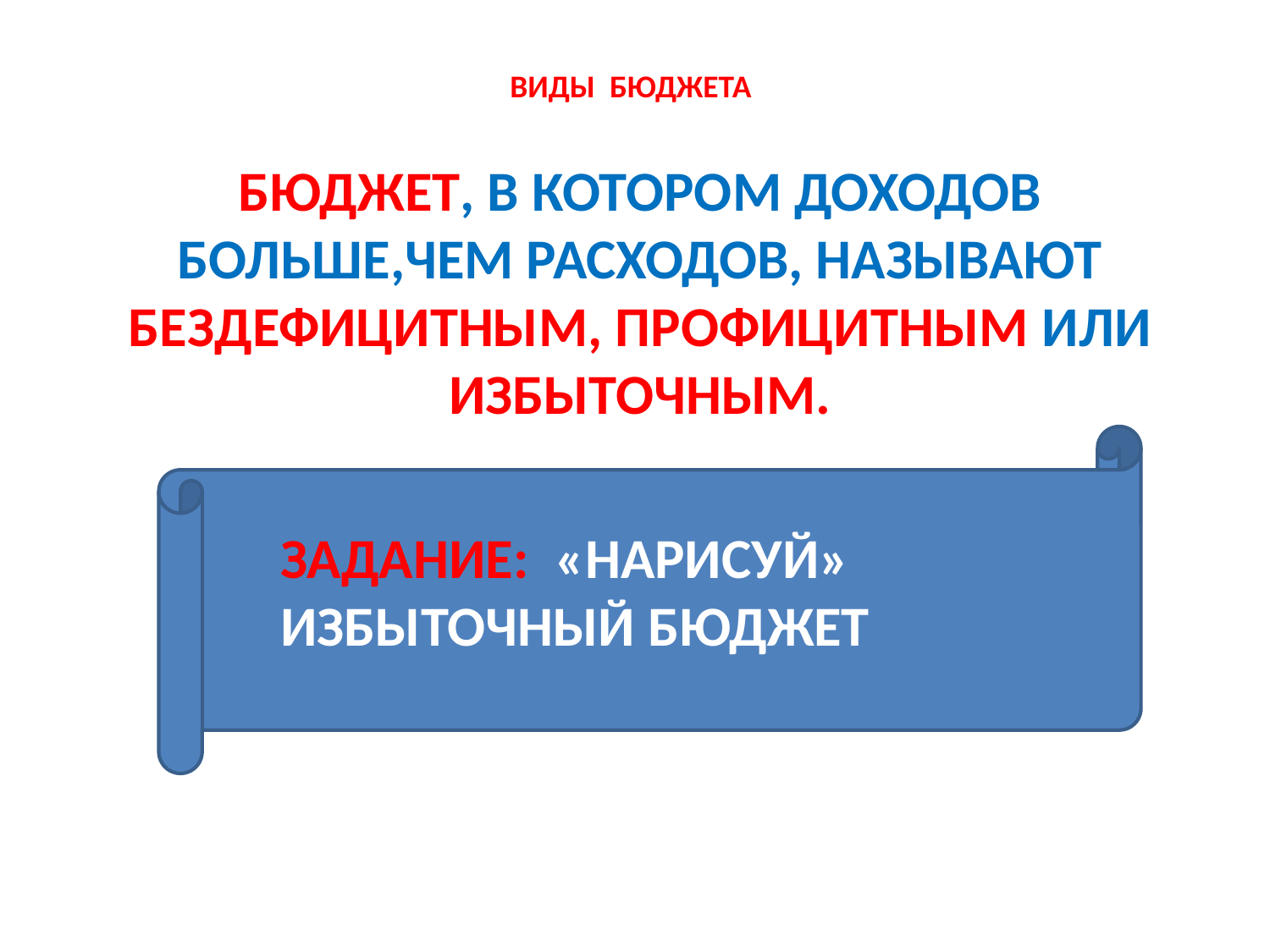

ВИДЫ  БЮДЖЕТА
БЮДЖЕТ, В КОТОРОМ ДОХОДОВ БОЛЬШЕ,ЧЕМ РАСХОДОВ, НАЗЫВАЮТ БЕЗДЕФИЦИТНЫМ, ПРОФИЦИТНЫМ ИЛИ ИЗБЫТОЧНЫМ.

ЗАДАНИЕ:  «НАРИСУЙ»  ИЗБЫТОЧНЫЙ БЮДЖЕТ